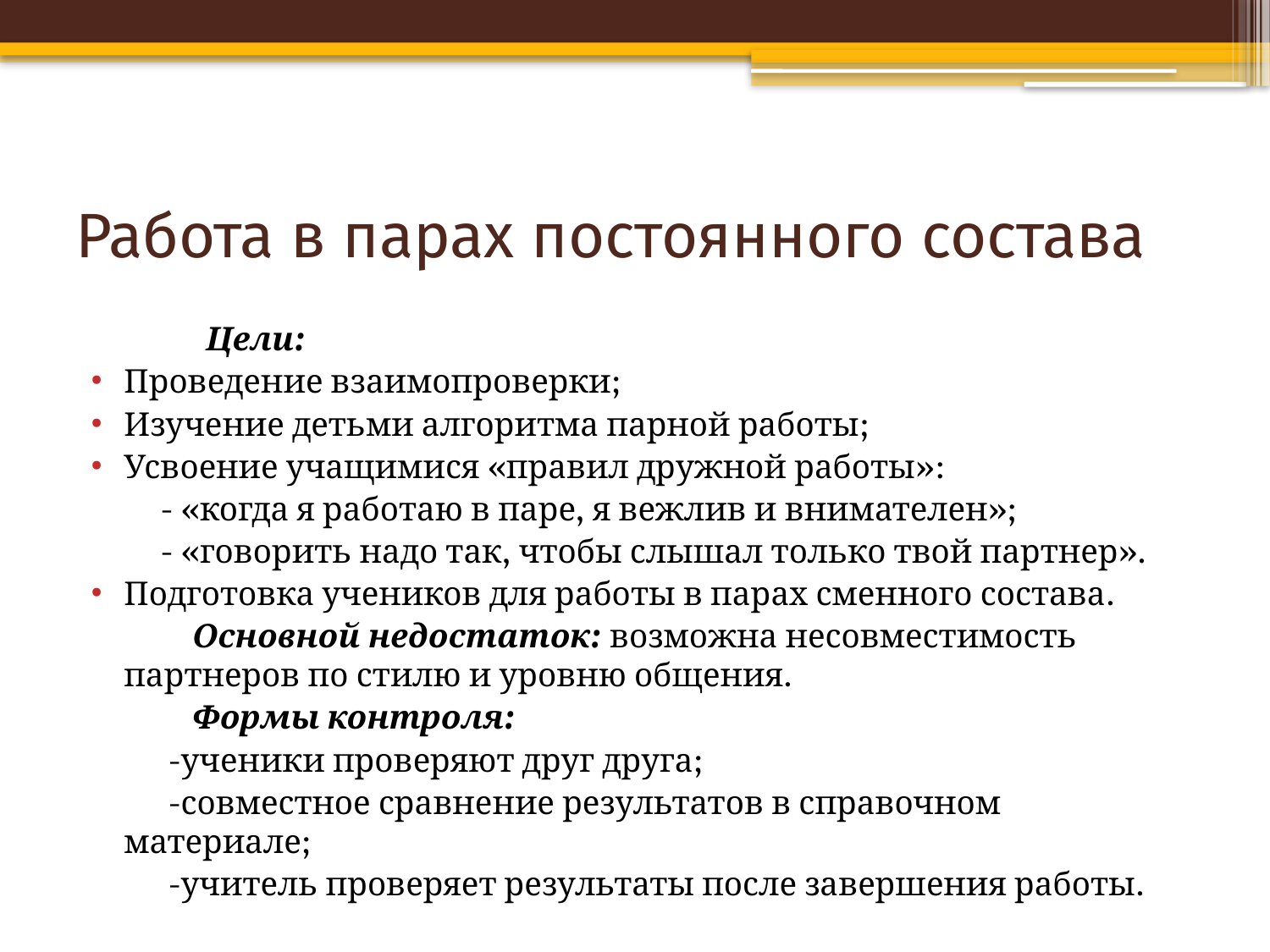

# Работа в парах постоянного состава
              Цели:
Проведение взаимопроверки;
Изучение детьми алгоритма парной работы;
Усвоение учащимися «правил дружной работы»:
         - «когда я работаю в паре, я вежлив и внимателен»;
         - «говорить надо так, чтобы слышал только твой партнер».
Подготовка учеников для работы в парах сменного состава.
             Основной недостаток: возможна несовместимость партнеров по стилю и уровню общения.
             Формы контроля:
          -ученики проверяют друг друга;
          -совместное сравнение результатов в справочном материале;
          -учитель проверяет результаты после завершения работы.